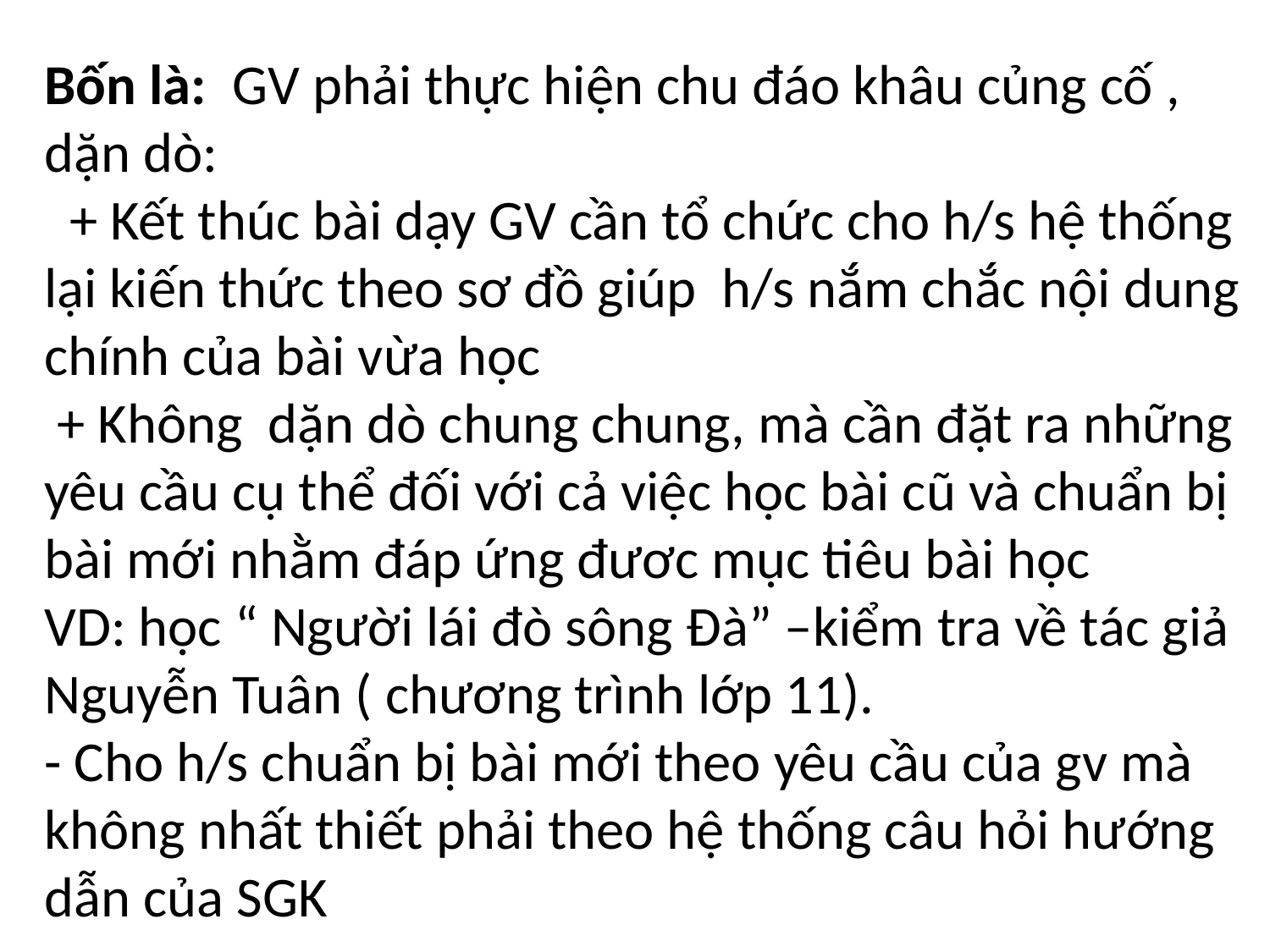

Bốn là:  GV phải thực hiện chu đáo khâu củng cố , dặn dò:
  + Kết thúc bài dạy GV cần tổ chức cho h/s hệ thống lại kiến thức theo sơ đồ giúp  h/s nắm chắc nội dung chính của bài vừa học
 + Không  dặn dò chung chung, mà cần đặt ra những yêu cầu cụ thể đối với cả việc học bài cũ và chuẩn bị bài mới nhằm đáp ứng đươc mục tiêu bài học
VD: học “ Người lái đò sông Đà” –kiểm tra về tác giả Nguyễn Tuân ( chương trình lớp 11).
- Cho h/s chuẩn bị bài mới theo yêu cầu của gv mà không nhất thiết phải theo hệ thống câu hỏi hướng dẫn của SGK